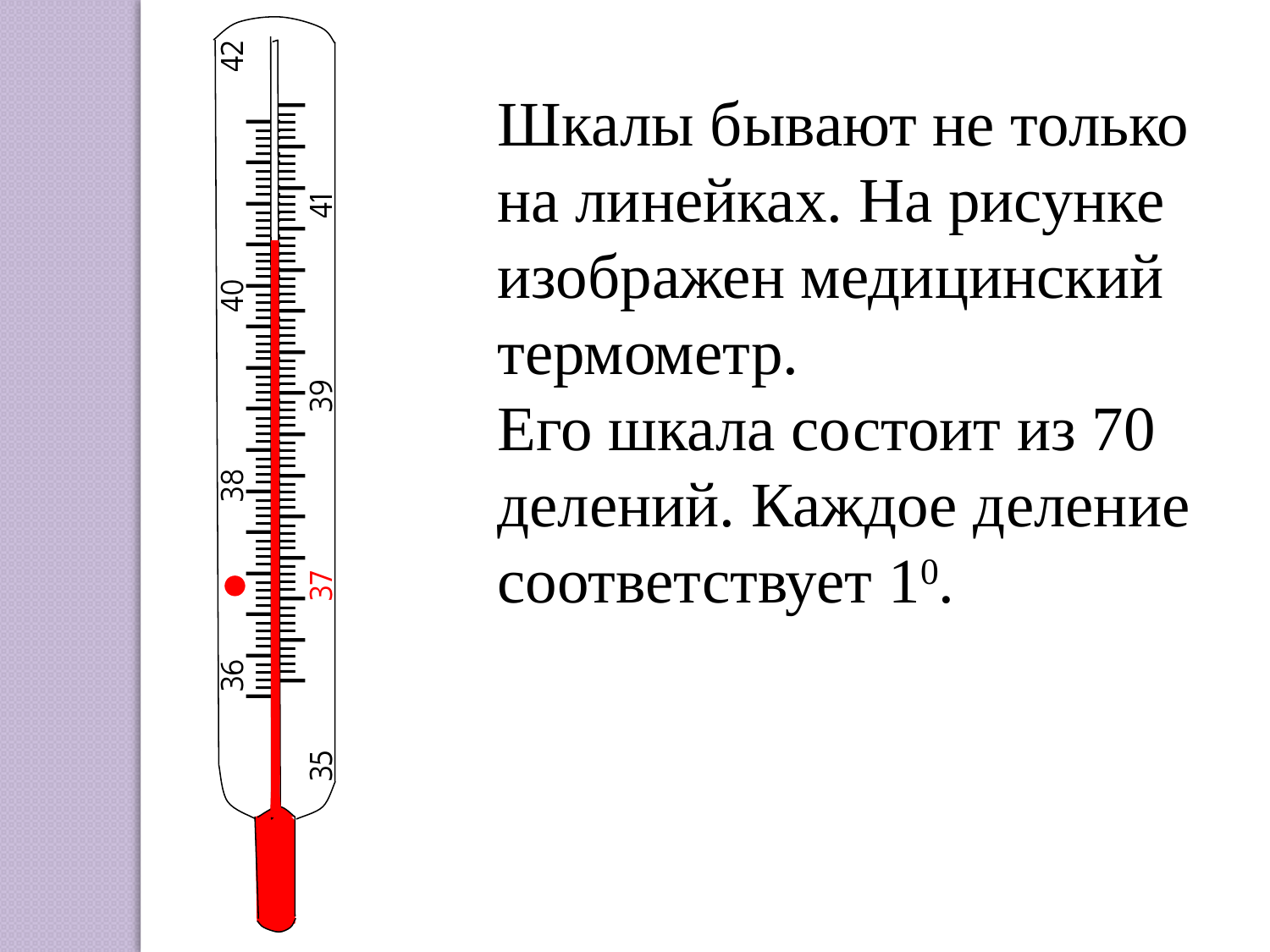

42

Шкалы бывают не только на линейках. На рисунке изображен медицинский термометр.
Его шкала состоит из 70 делений. Каждое деление соответствует 10.
41

40

39
IIIIIIIIIIIIIIIIIIIIIIIIIIIIIIIIIIIIIIIIIIIIIIIIIIIIIIIIIIIIIIIIIIIIIII
iIIIIIIIIIIIIIIIIIIIIIIIIIIIIIIIIIIIIIIIIIIIIIIIIIIIIIIIIIIIIIIIIIIIIIII
38

37

36
35